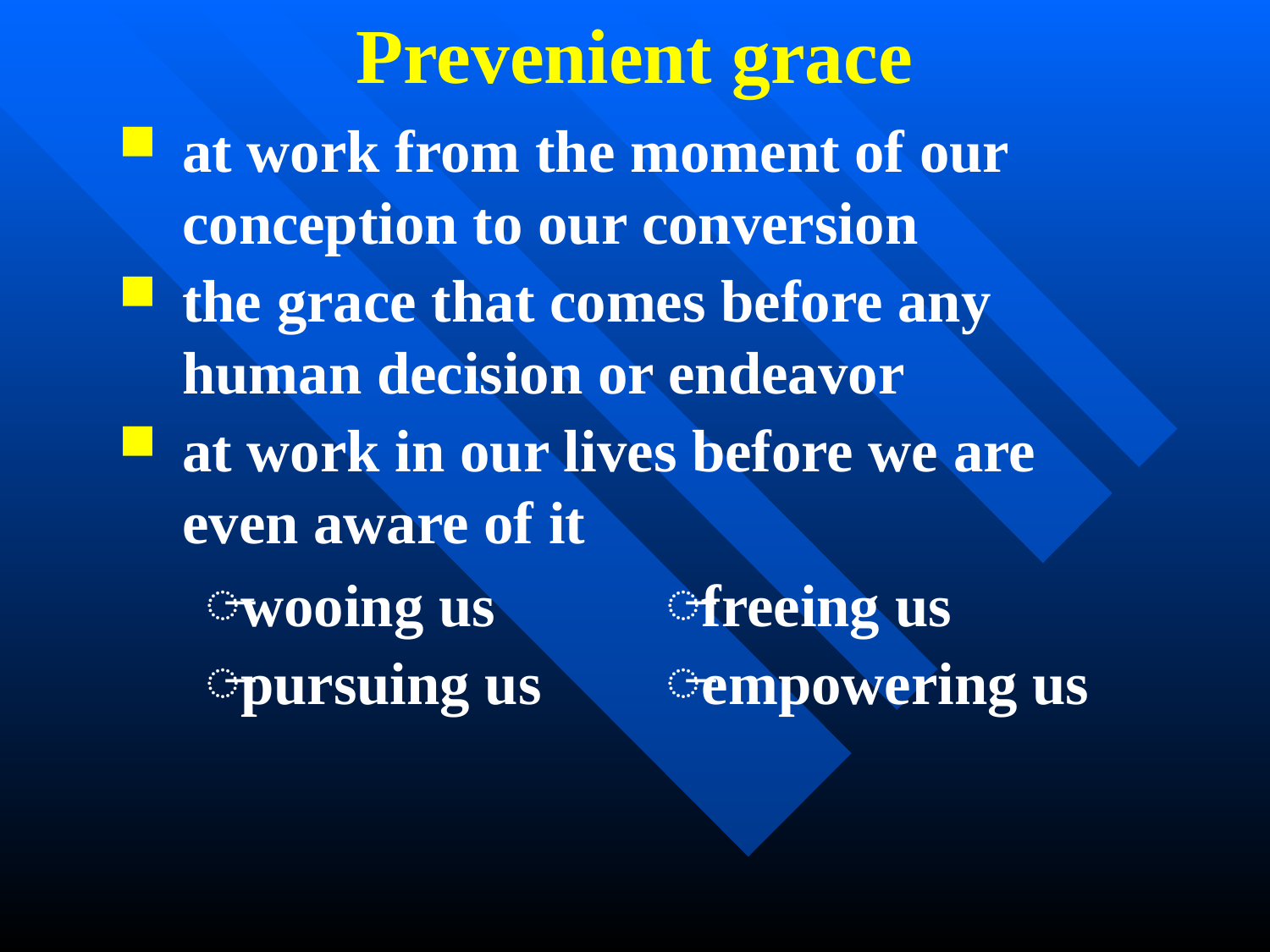

Prevenient grace
at work from the moment of our conception to our conversion
the grace that comes before any human decision or endeavor
at work in our lives before we are even aware of it
wooing us
pursuing us
freeing us
empowering us